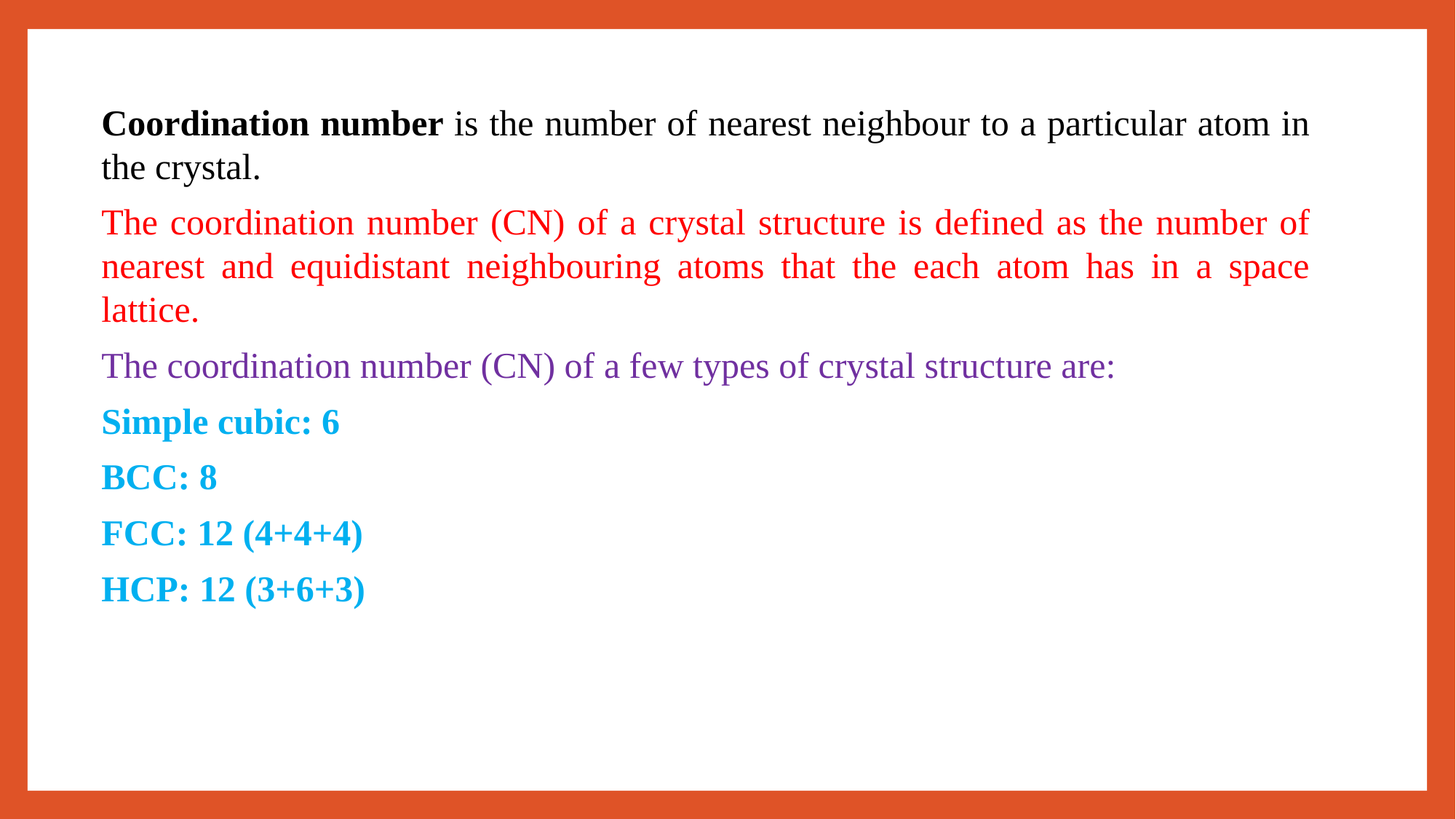

Coordination number is the number of nearest neighbour to a particular atom in the crystal.
The coordination number (CN) of a crystal structure is defined as the number of nearest and equidistant neighbouring atoms that the each atom has in a space lattice.
The coordination number (CN) of a few types of crystal structure are:
Simple cubic: 6
BCC: 8
FCC: 12 (4+4+4)
HCP: 12 (3+6+3)